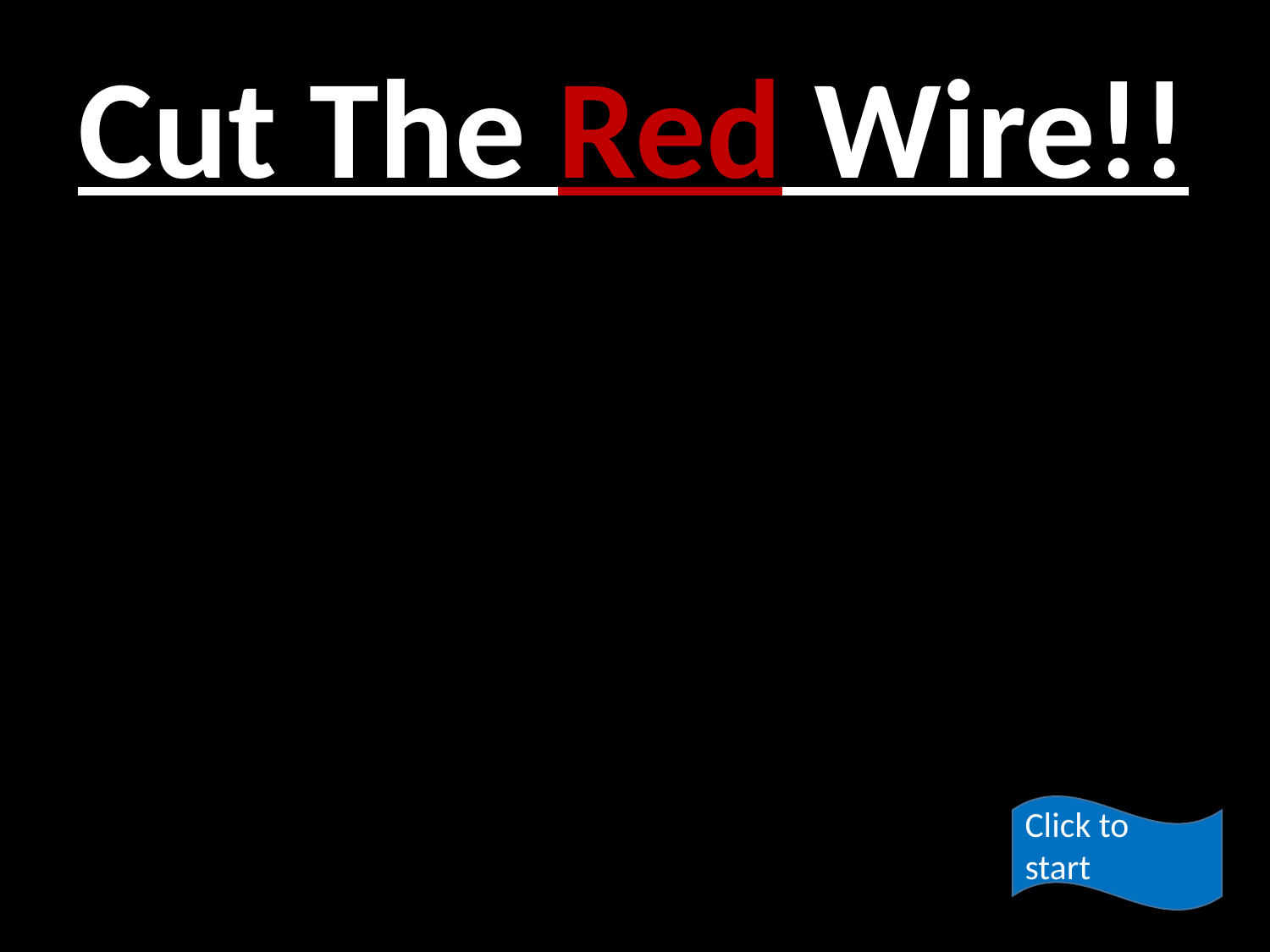

Cut The Red Wire!!

Click to start